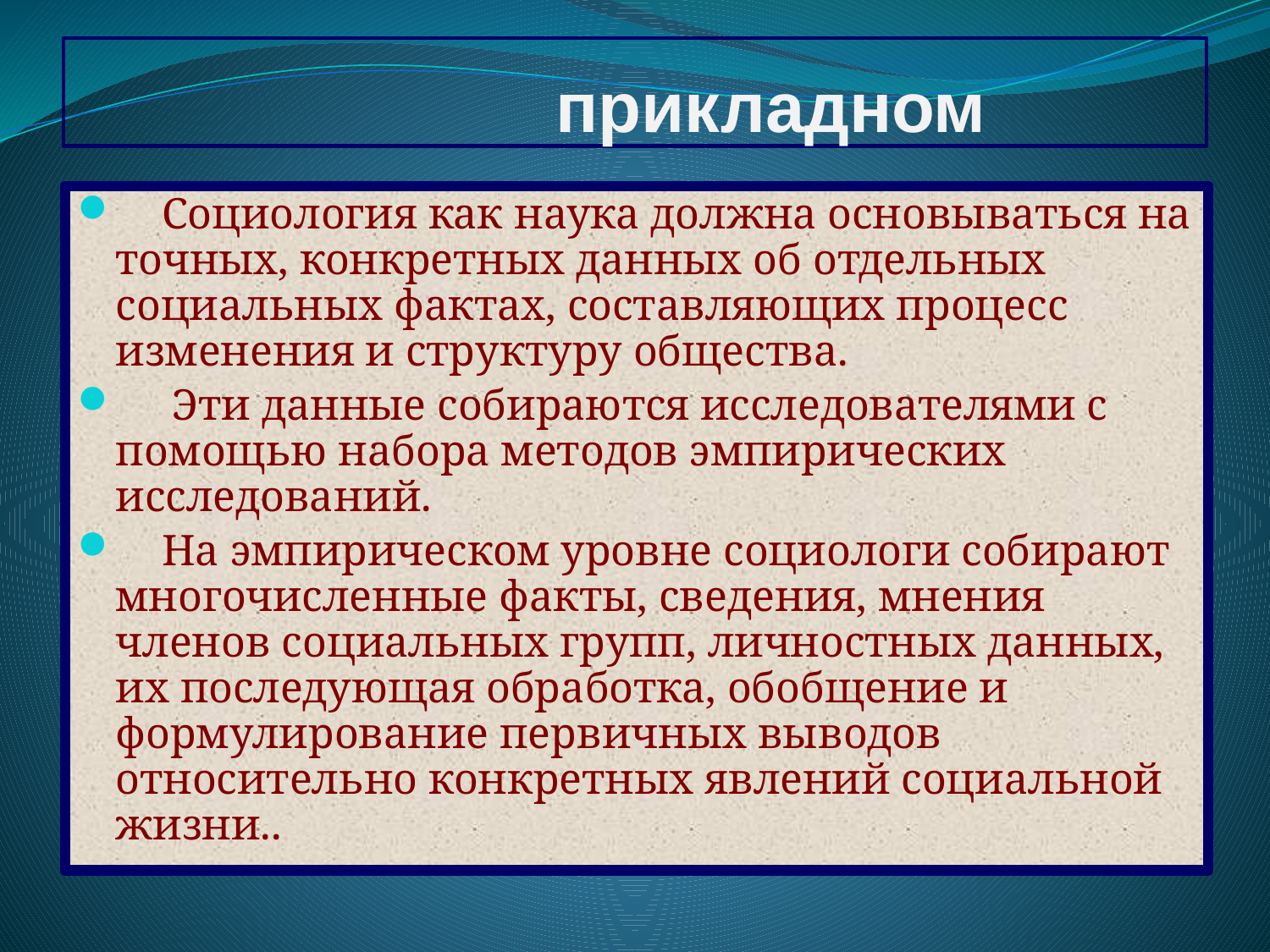

# прикладном
    Социология как наука должна основываться на точных, конкретных данных об отдельных социальных фактах, составляющих процесс изменения и структуру общества.
     Эти данные собираются исследователями с помощью набора методов эмпирических исследований.
    На эмпирическом уровне социологи собирают многочисленные факты, сведения, мнения членов социальных групп, личностных данных, их последующая обработка, обобщение и формулирование первичных выводов относительно конкретных явлений социальной жизни..